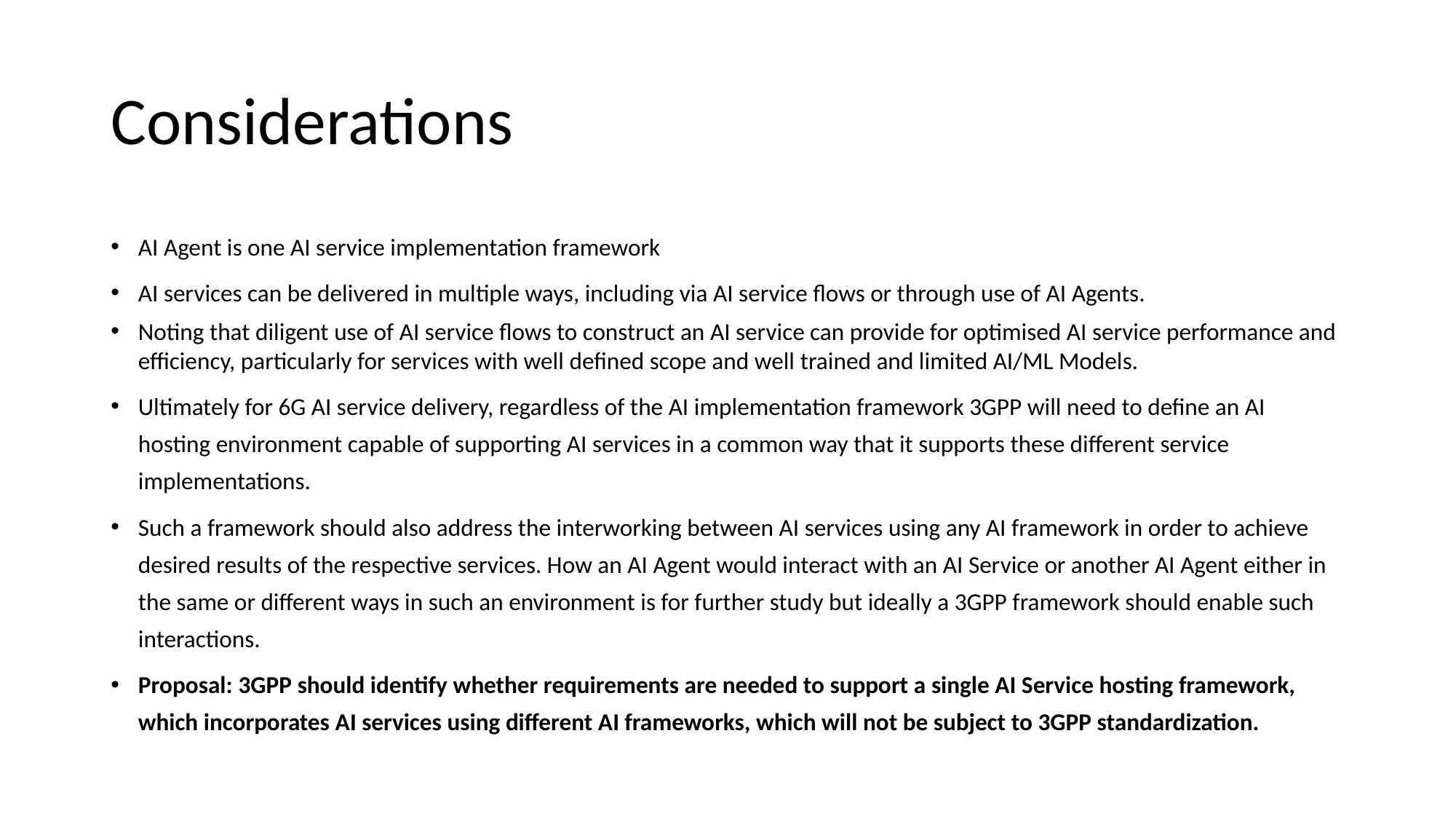

# Considerations
AI Agent is one AI service implementation framework
AI services can be delivered in multiple ways, including via AI service flows or through use of AI Agents.
Noting that diligent use of AI service flows to construct an AI service can provide for optimised AI service performance and efficiency, particularly for services with well defined scope and well trained and limited AI/ML Models.
Ultimately for 6G AI service delivery, regardless of the AI implementation framework 3GPP will need to define an AI hosting environment capable of supporting AI services in a common way that it supports these different service implementations.
Such a framework should also address the interworking between AI services using any AI framework in order to achieve desired results of the respective services. How an AI Agent would interact with an AI Service or another AI Agent either in the same or different ways in such an environment is for further study but ideally a 3GPP framework should enable such interactions.
Proposal: 3GPP should identify whether requirements are needed to support a single AI Service hosting framework, which incorporates AI services using different AI frameworks, which will not be subject to 3GPP standardization.